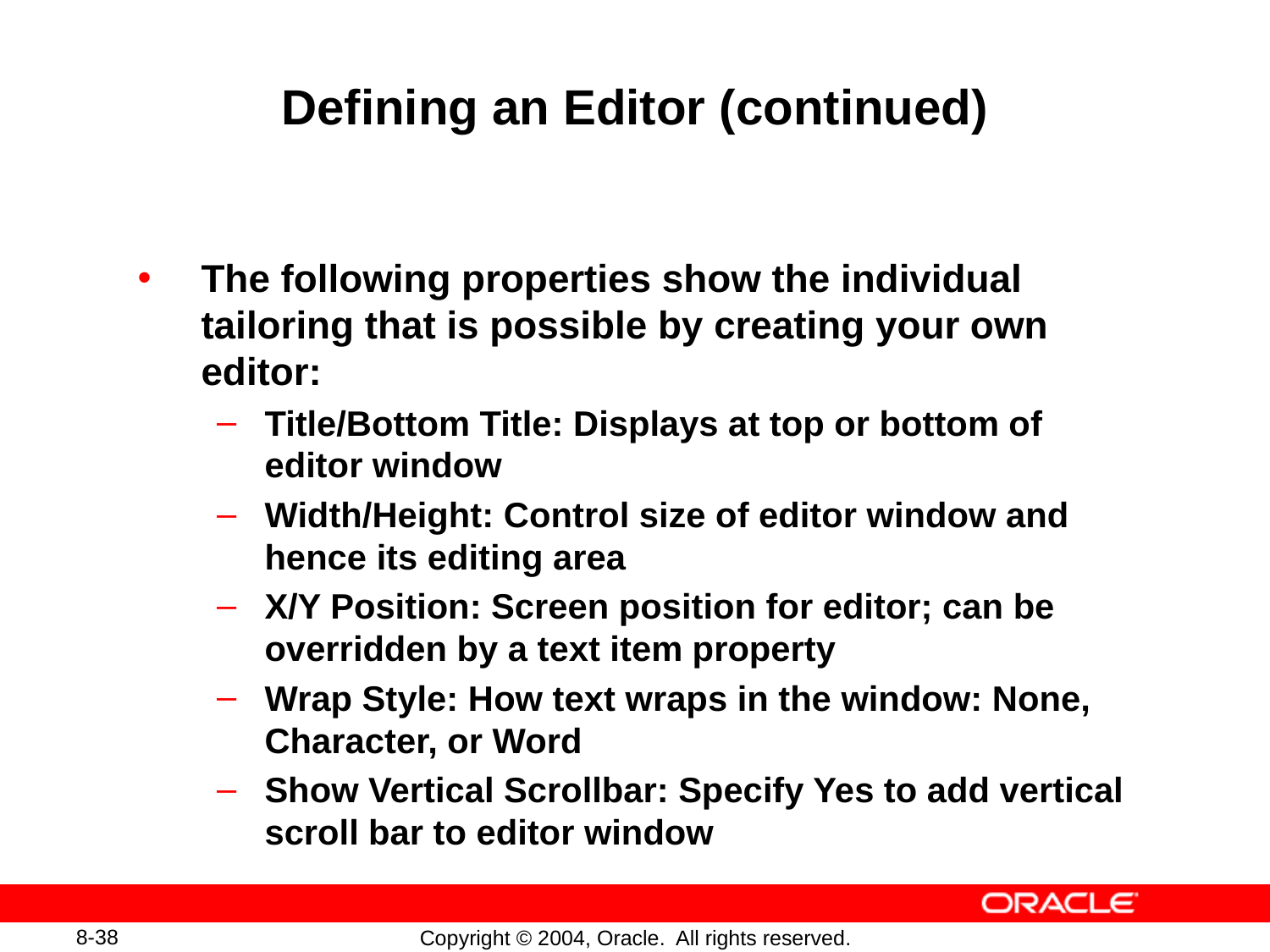

# Defining an Editor (continued)
The following properties show the individual tailoring that is possible by creating your own editor:
Title/Bottom Title: Displays at top or bottom of editor window
Width/Height: Control size of editor window and hence its editing area
X/Y Position: Screen position for editor; can be overridden by a text item property
Wrap Style: How text wraps in the window: None, Character, or Word
Show Vertical Scrollbar: Specify Yes to add vertical scroll bar to editor window